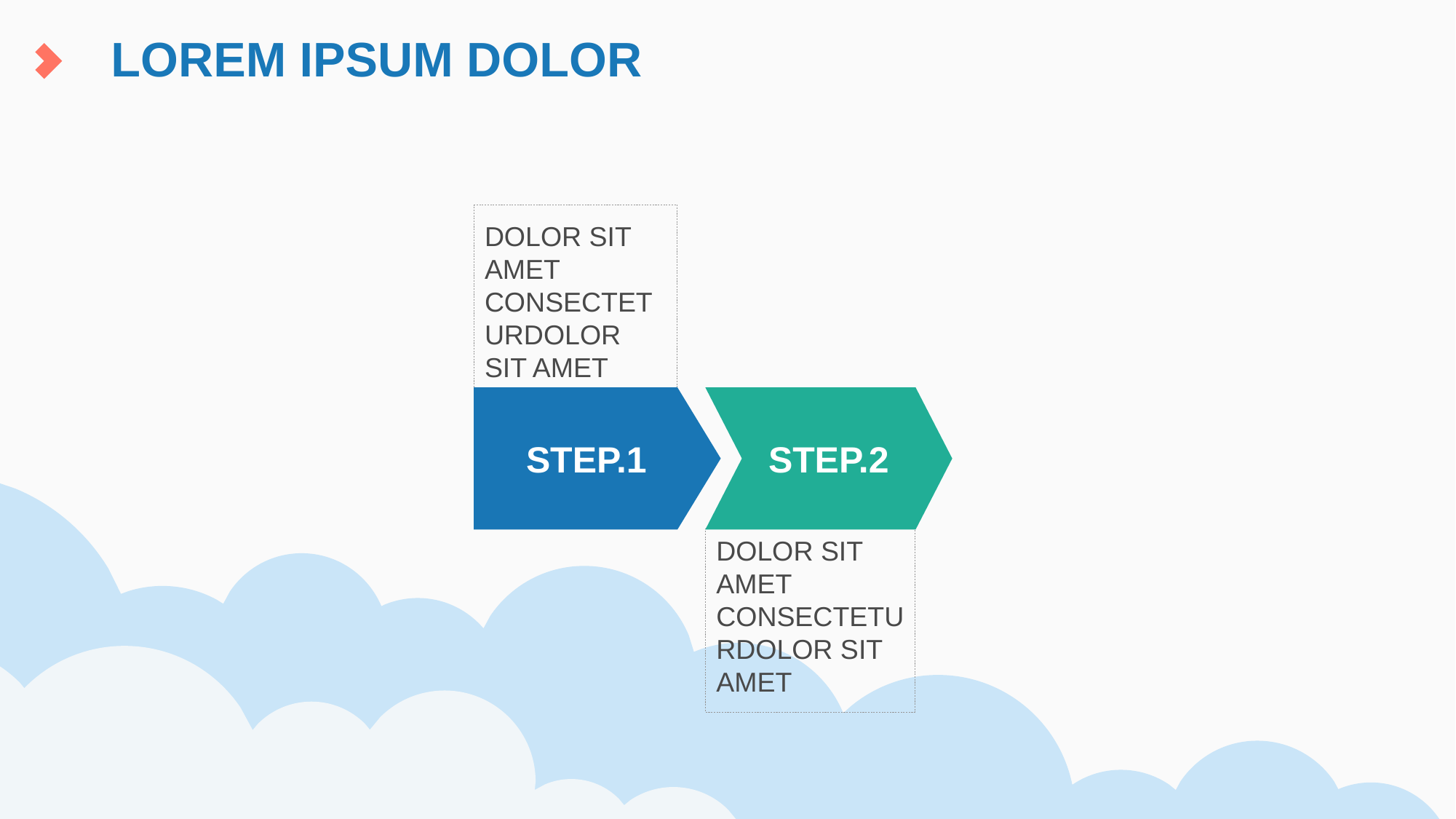

# LOREM IPSUM DOLOR
DOLOR SIT AMET CONSECTETURDOLOR SIT AMET
STEP.1
STEP.2
DOLOR SIT AMET CONSECTETURDOLOR SIT AMET